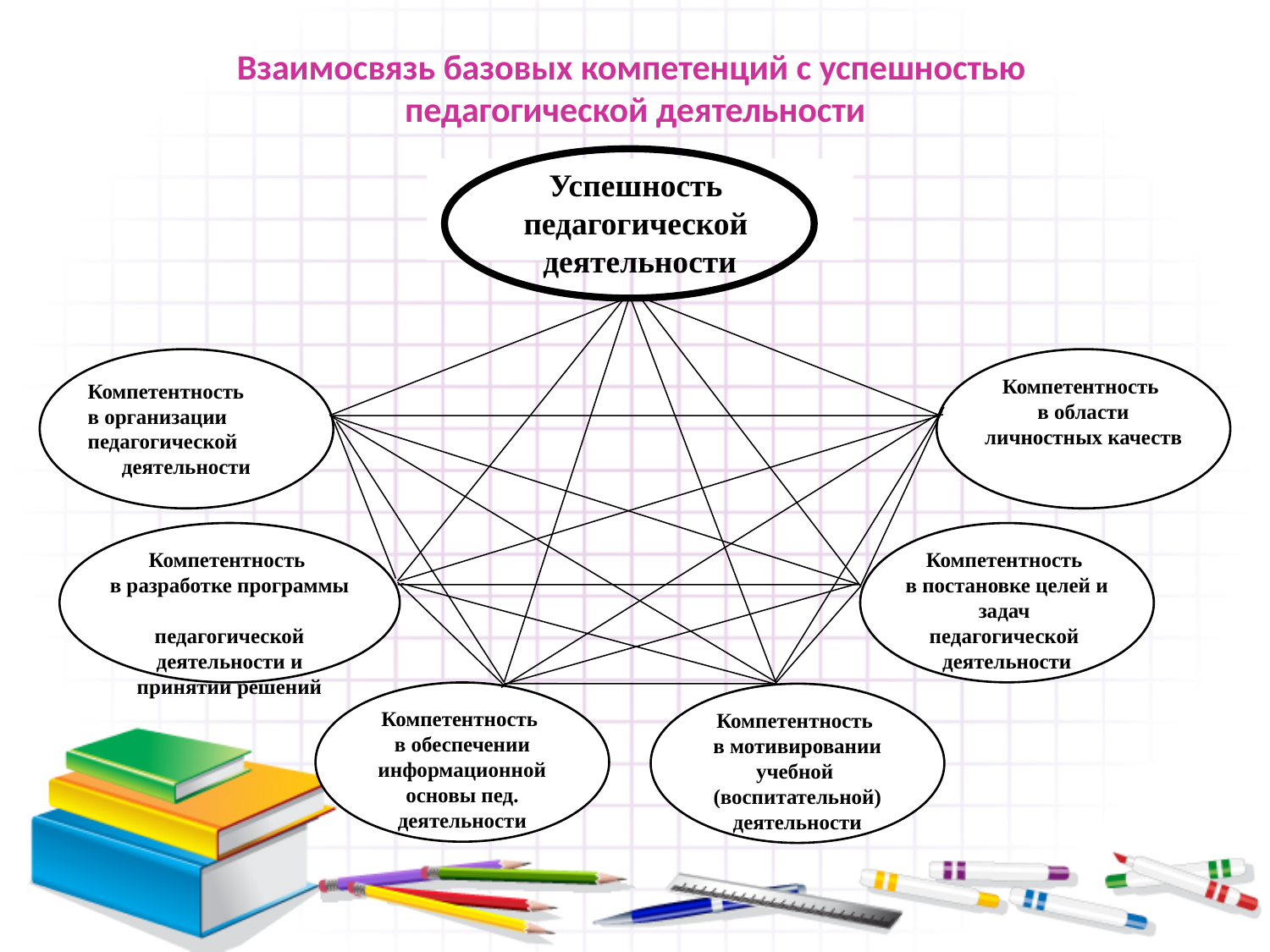

# Взаимосвязь базовых компетенций с успешностью педагогической деятельности

Успешность
педагогической
деятельности

Компетентность
в организации педагогической
деятельности
Компетентность
в области личностных качеств

Компетентность
в разработке программы
педагогической деятельности и принятии решений

Компетентность
в постановке целей и задач
педагогической  деятельности

Компетентность
в обеспечении информационной основы пед. деятельности

Компетентность
в мотивировании учебной  (воспитательной) деятельности